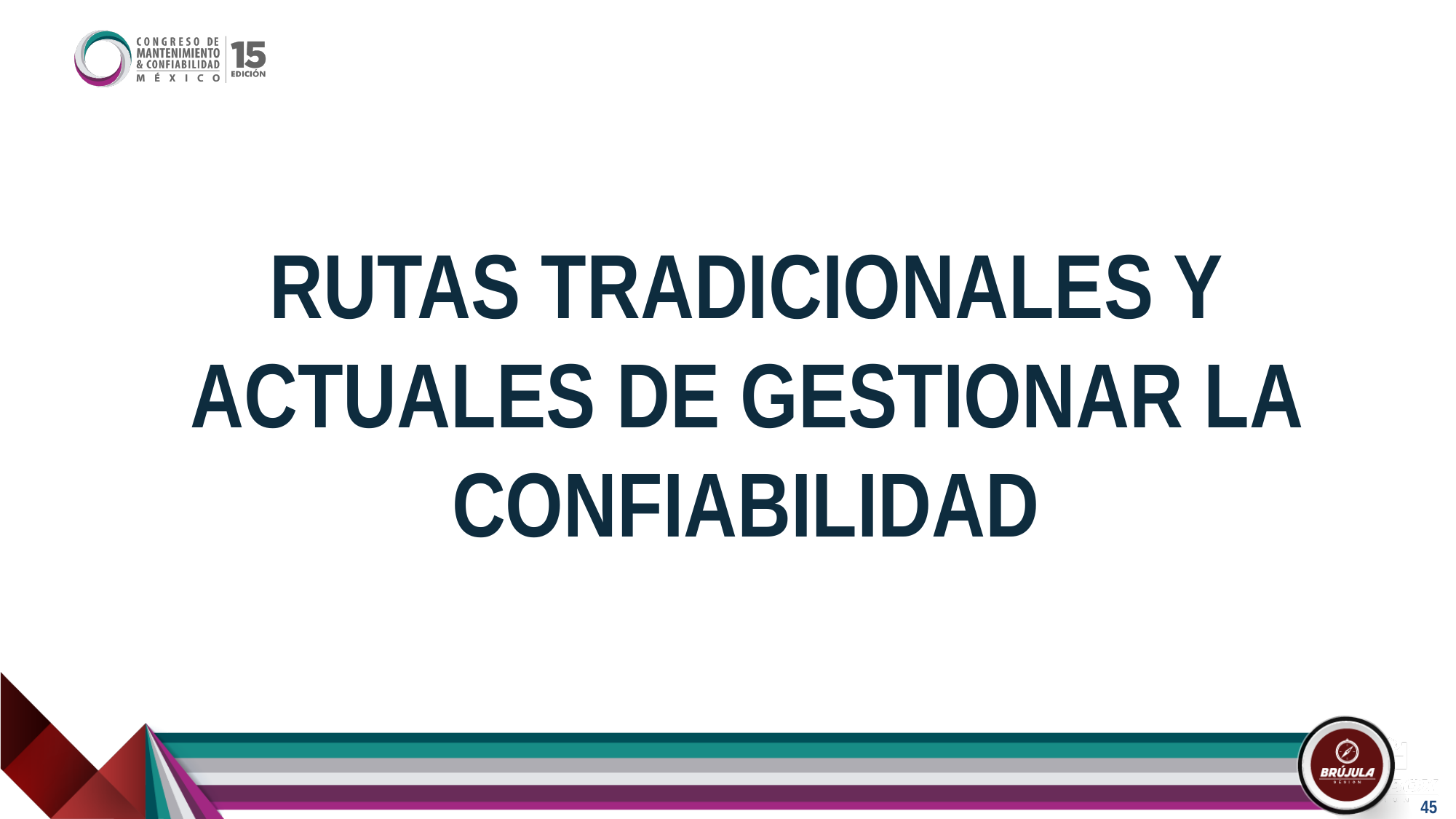

#
RUTAS TRADICIONALES Y ACTUALES DE GESTIONAR LA CONFIABILIDAD
45